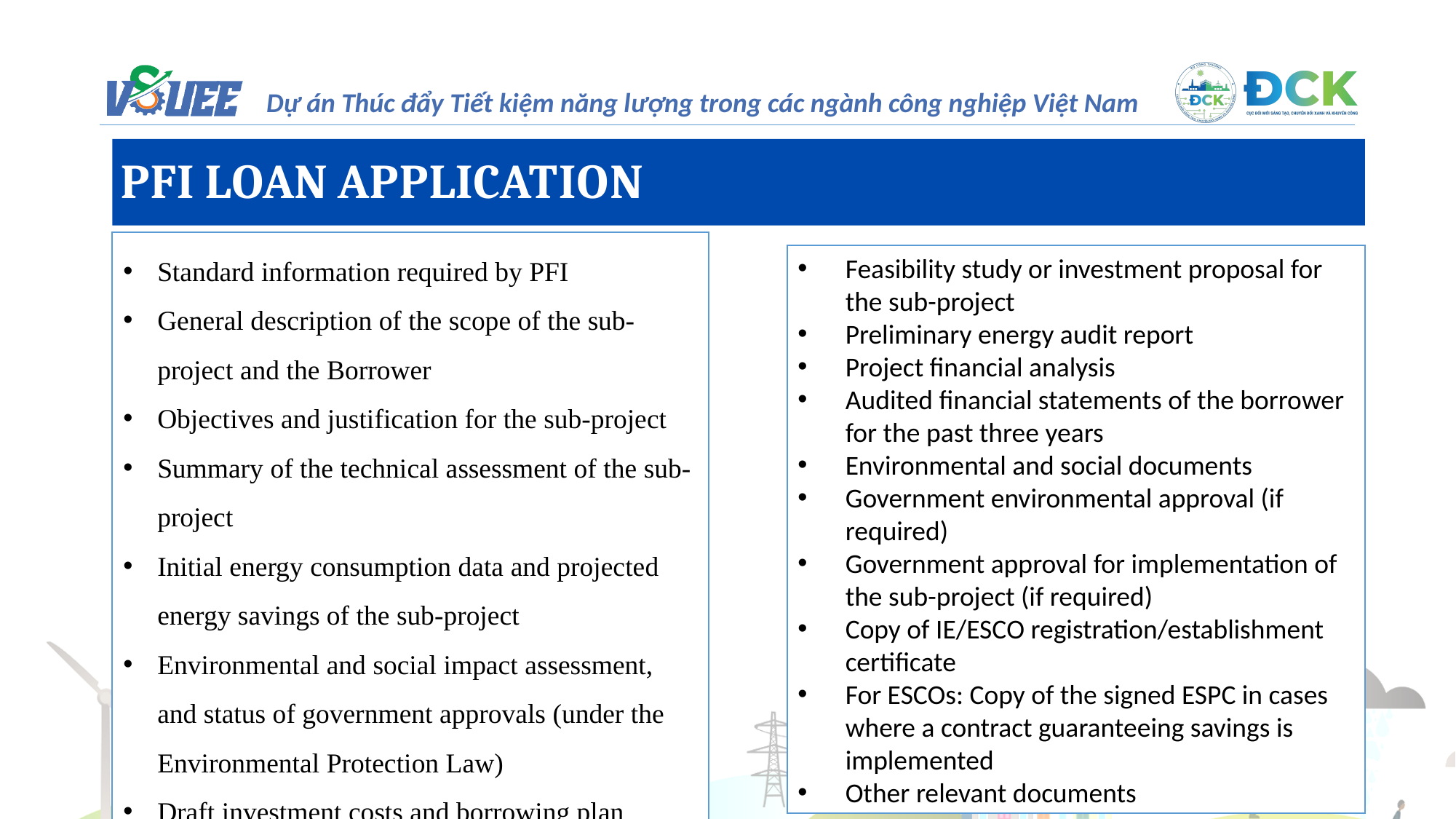

PFI LOAN APPLICATION
Feasibility study or investment proposal for the sub-project
Preliminary energy audit report
Project financial analysis
Audited financial statements of the borrower for the past three years
Environmental and social documents
Government environmental approval (if required)
Government approval for implementation of the sub-project (if required)
Copy of IE/ESCO registration/establishment certificate
For ESCOs: Copy of the signed ESPC in cases where a contract guaranteeing savings is implemented
Other relevant documents
Standard information required by PFI
General description of the scope of the sub-project and the Borrower
Objectives and justification for the sub-project
Summary of the technical assessment of the sub-project
Initial energy consumption data and projected energy savings of the sub-project
Environmental and social impact assessment, and status of government approvals (under the Environmental Protection Law)
Draft investment costs and borrowing plan
14